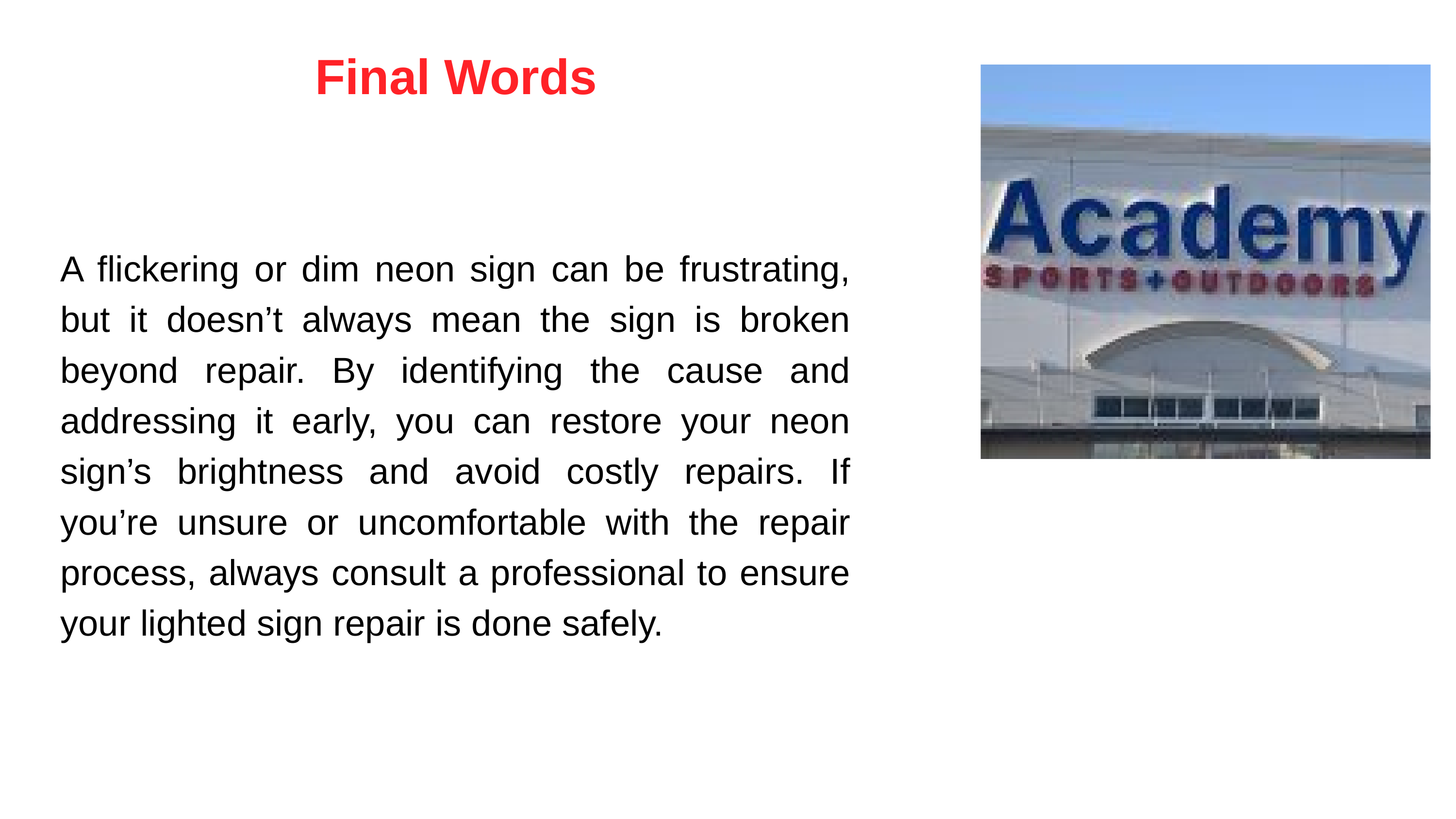

Final Words

A flickering or dim neon sign can be frustrating, but it doesn’t always mean the sign is broken beyond repair. By identifying the cause and addressing it early, you can restore your neon sign’s brightness and avoid costly repairs. If you’re unsure or uncomfortable with the repair process, always consult a professional to ensure your lighted sign repair is done safely.